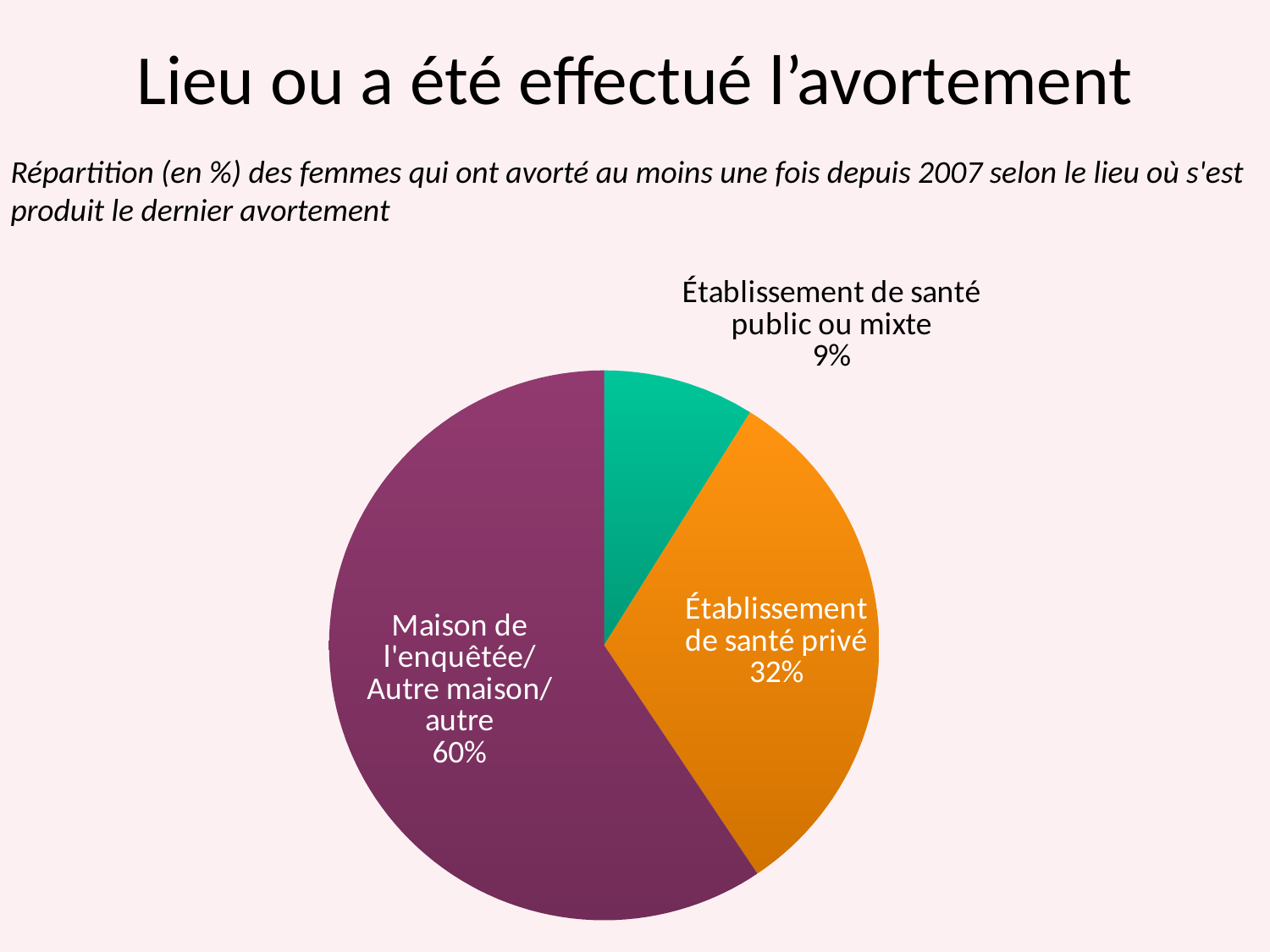

# Lieu ou a été effectué l’avortement
Répartition (en %) des femmes qui ont avorté au moins une fois depuis 2007 selon le lieu où s'est produit le dernier avortement

### Chart

| Category | Sales |
|---|---|
| Établissement de santé public ou mixte | 9.0 |
| Établissement de santé privé | 32.0 |
| Maison de l'enquêtée/Autre maison/ autre | 60.0 |